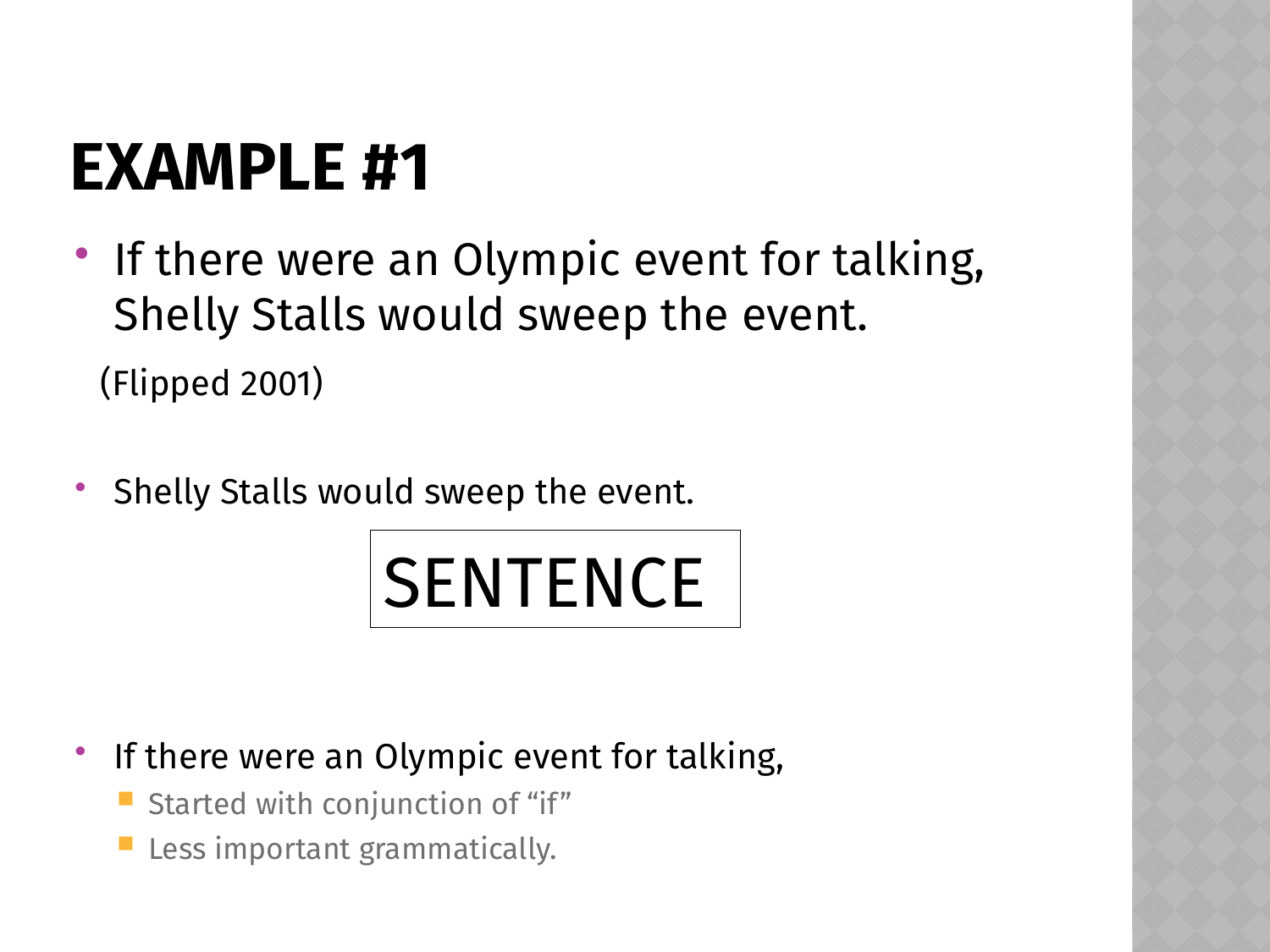

# Example #1
If there were an Olympic event for talking, Shelly Stalls would sweep the event.
  (Flipped 2001)

Shelly Stalls would sweep the event.

If there were an Olympic event for talking,
Started with conjunction of “if”
Less important grammatically.
SENTENCE